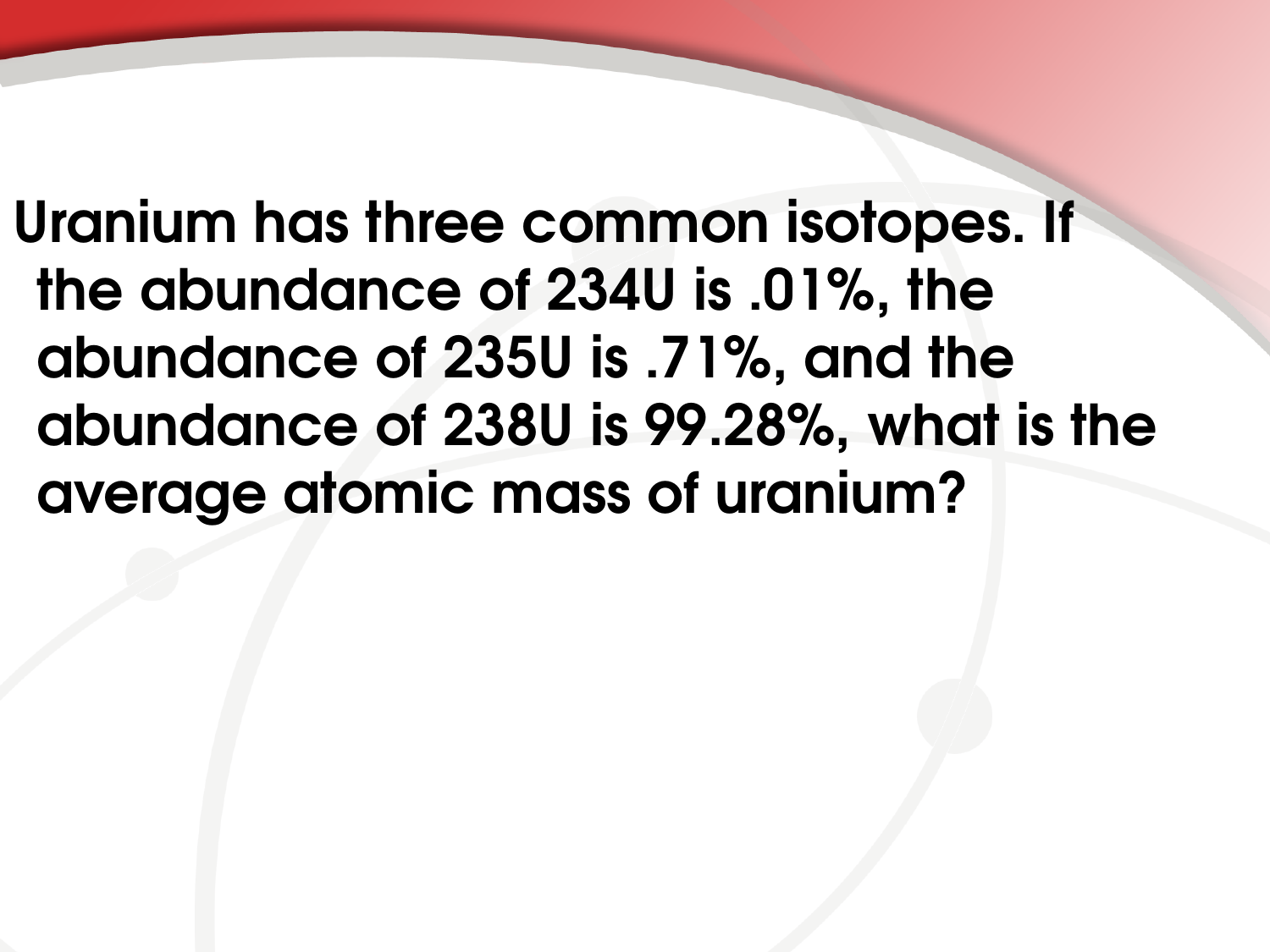

Uranium has three common isotopes. If the abundance of 234U is .01%, the abundance of 235U is .71%, and the abundance of 238U is 99.28%, what is the average atomic mass of uranium?